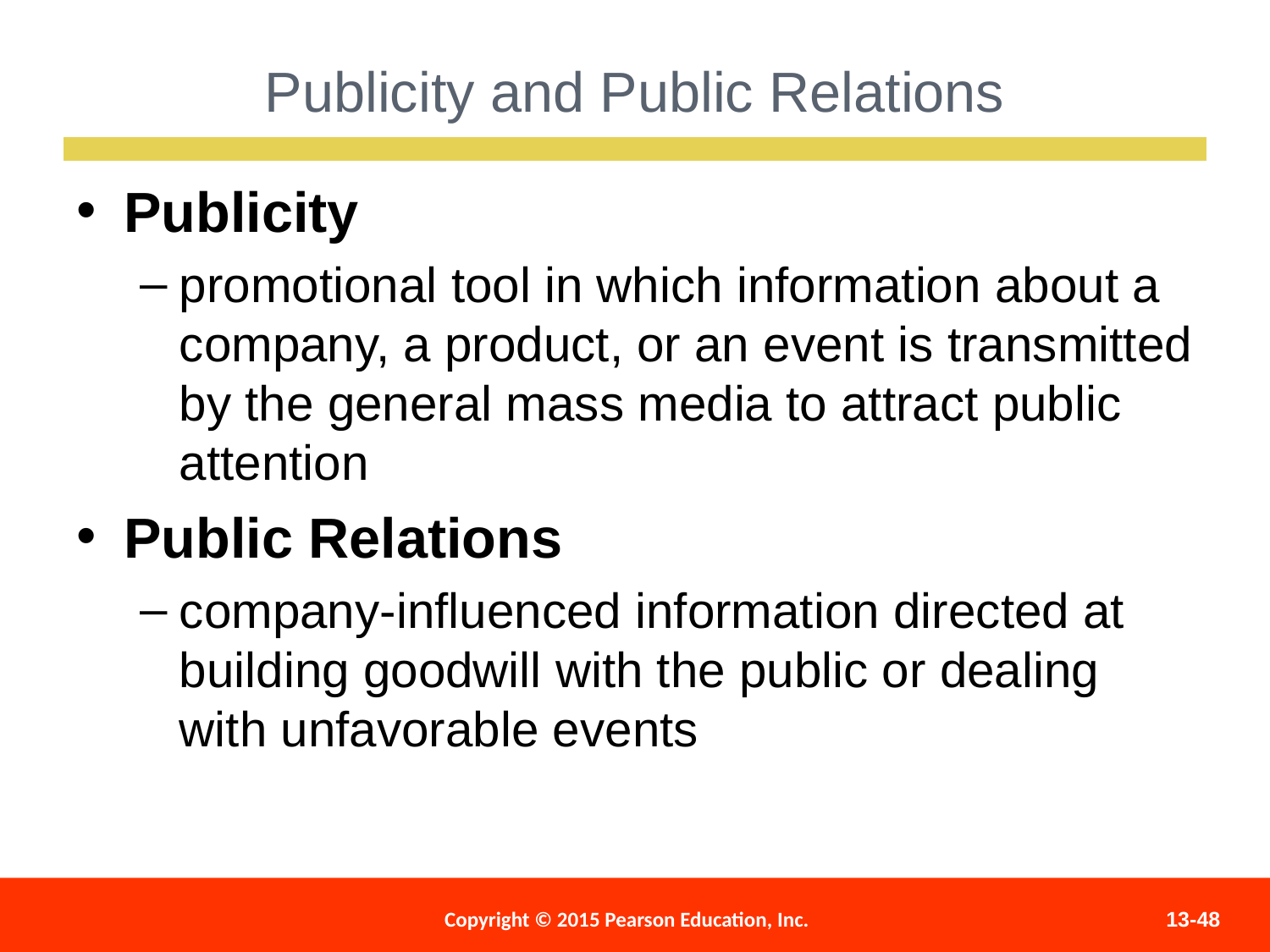

Publicity and Public Relations
Publicity
promotional tool in which information about a company, a product, or an event is transmitted by the general mass media to attract public attention
Public Relations
company-influenced information directed at building goodwill with the public or dealing with unfavorable events